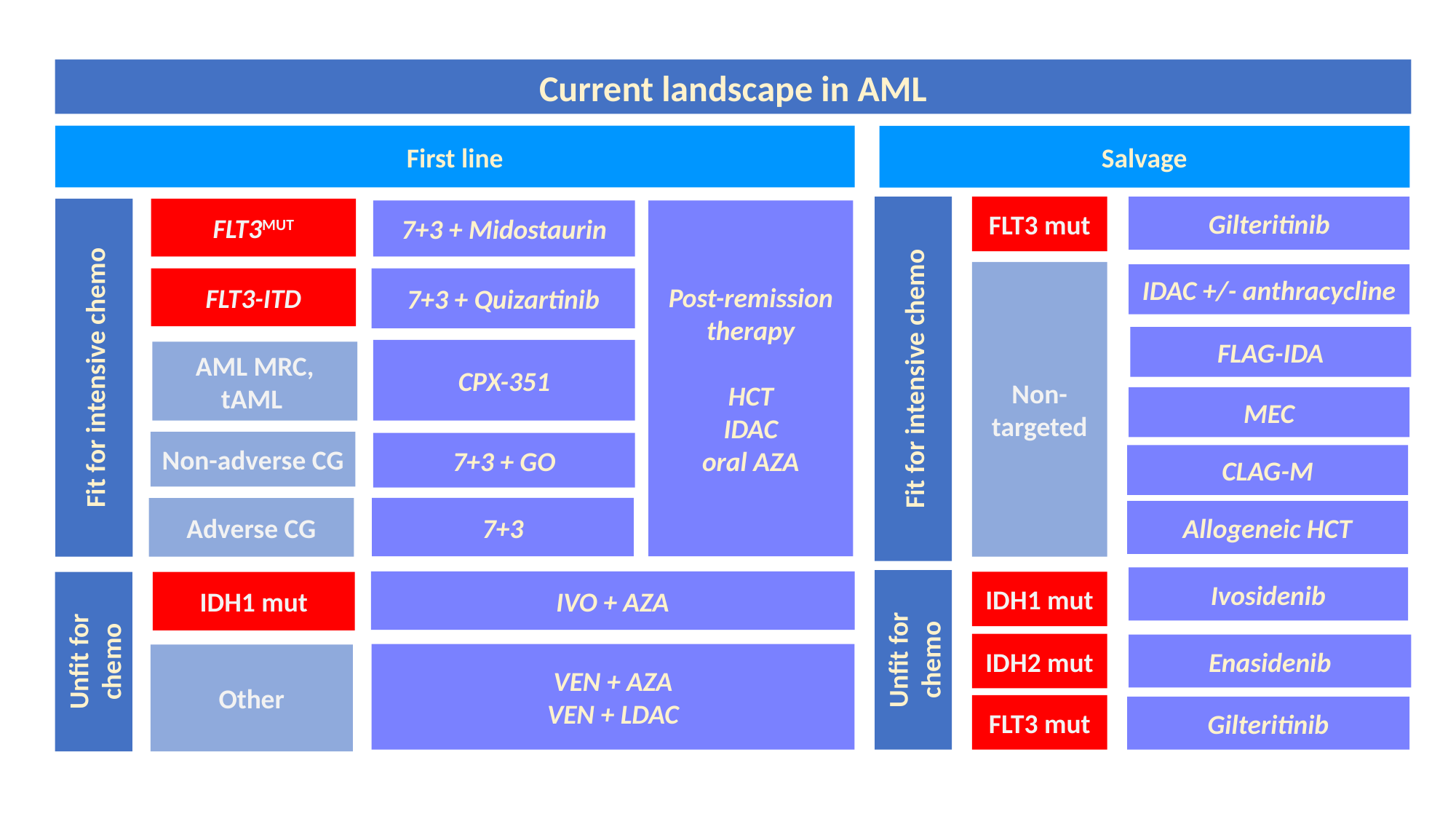

First line
Salvage
Current landscape in AML
Gilteritinib
Fit for intensive chemo
FLT3 mut
Fit for intensive chemo
FLT3MUT
7+3 + Midostaurin
Post-remission therapy

HCT
IDAC
oral AZA
Non-targeted
IDAC +/- anthracycline
FLT3-ITD
7+3 + Quizartinib
FLAG-IDA
CPX-351
AML MRC, tAML
MEC
Non-adverse CG
7+3 + GO
CLAG-M
7+3
Adverse CG
Allogeneic HCT
Ivosidenib
Unfit for chemo
IVO + AZA
IDH1 mut
Unfit for chemo
IDH1 mut
IDH2 mut
Enasidenib
VEN + AZA
VEN + LDAC
Other
FLT3 mut
Gilteritinib